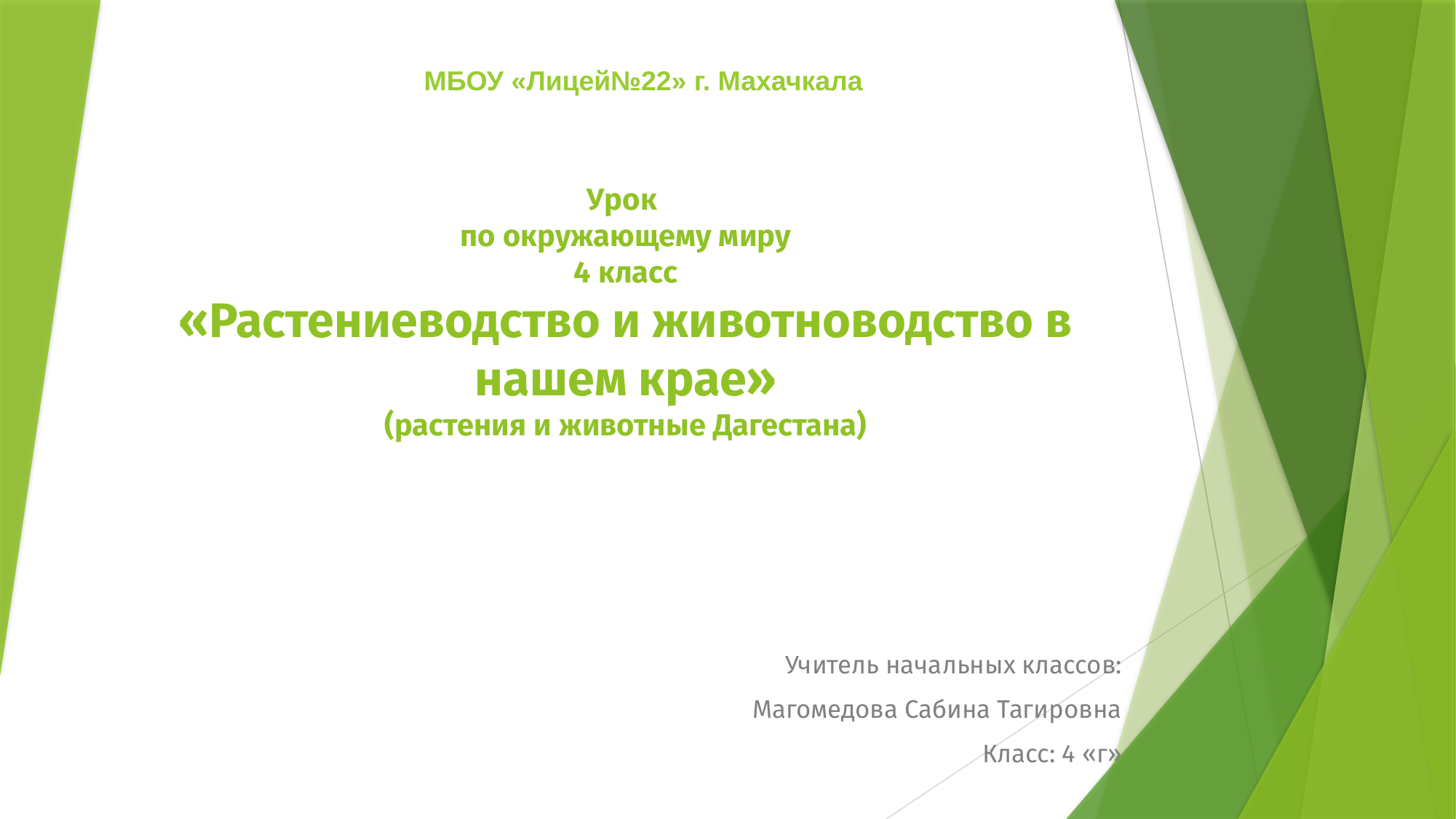

МБОУ «Лицей№22» г. Махачкала
# Урок по окружающему миру 4 класс «Растениеводство и животноводство в нашем крае» (растения и животные Дагестана)
Учитель начальных классов:
Магомедова Сабина Тагировна
Класс: 4 «г»